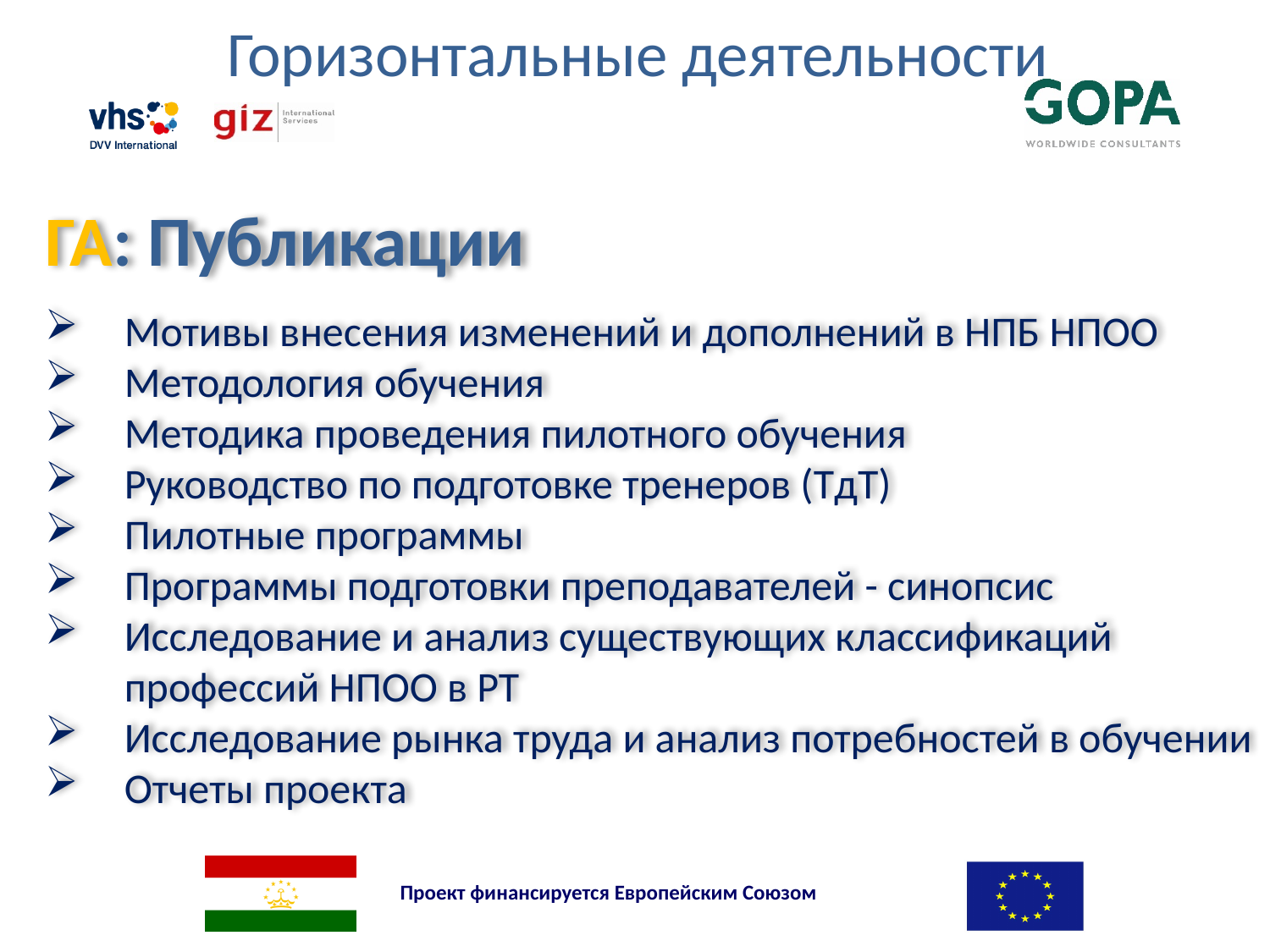

# Горизонтальные деятельности
ГА: Публикации

Мотивы внесения изменений и дополнений в НПБ НПОО
Методология обучения
Методика проведения пилотного обучения
Руководство по подготовке тренеров (TдT)
Пилотные программы
Программы подготовки преподавателей - синопсис
Исследование и анализ существующих классификаций профессий НПОО в РТ
Исследование рынка труда и анализ потребностей в обучении
Отчеты проекта
Проект финансируется Европейским Союзом